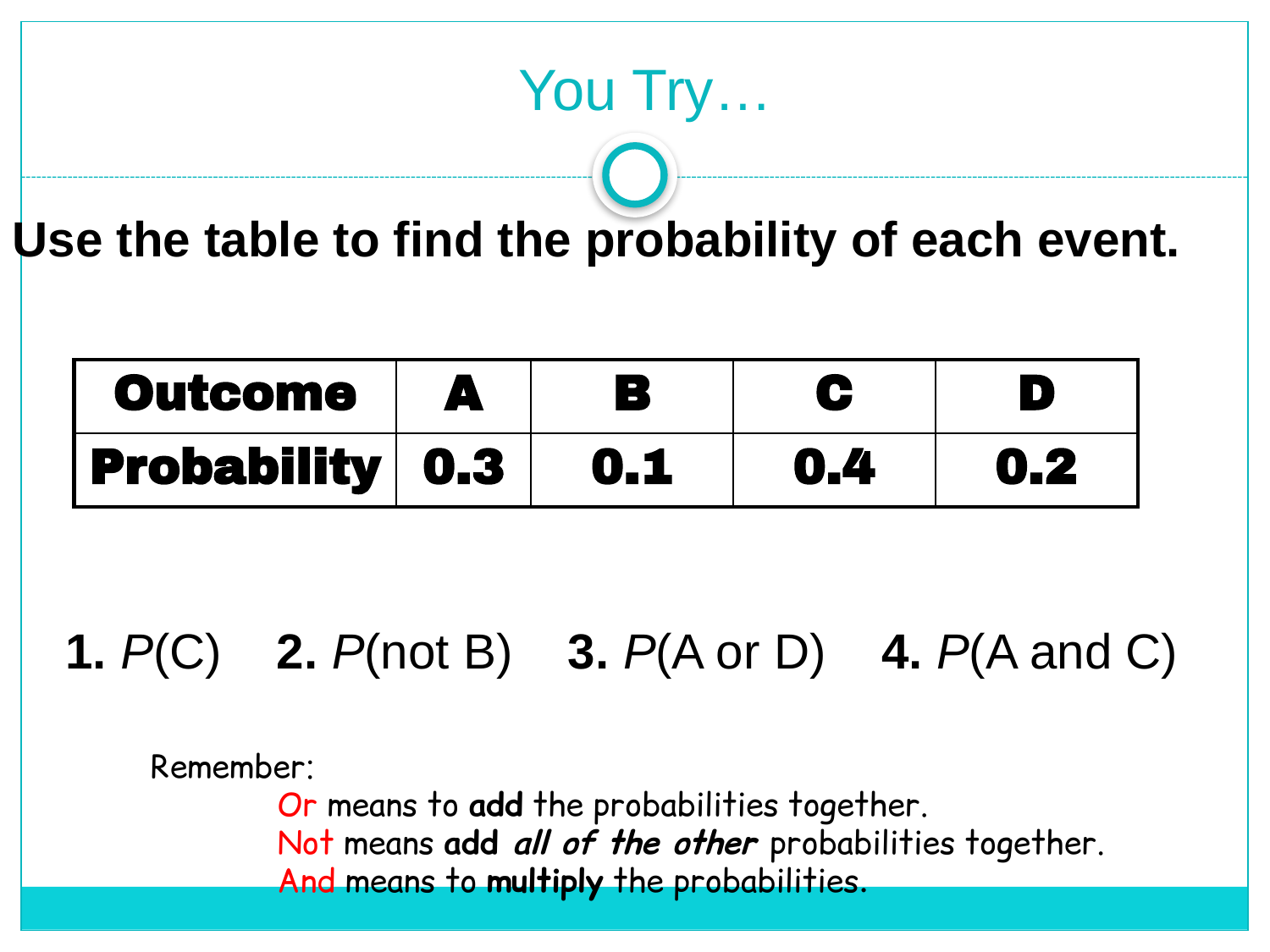

# You Try…
Use the table to find the probability of each event.
| Outcome | A | B | C | D |
| --- | --- | --- | --- | --- |
| Probability | 0.3 | 0.1 | 0.4 | 0.2 |
1. P(C)    2. P(not B)    3. P(A or D)    4. P(A and C)
Remember:
	Or means to add the probabilities together.
	Not means add all of the other probabilities together.
	And means to multiply the probabilities.